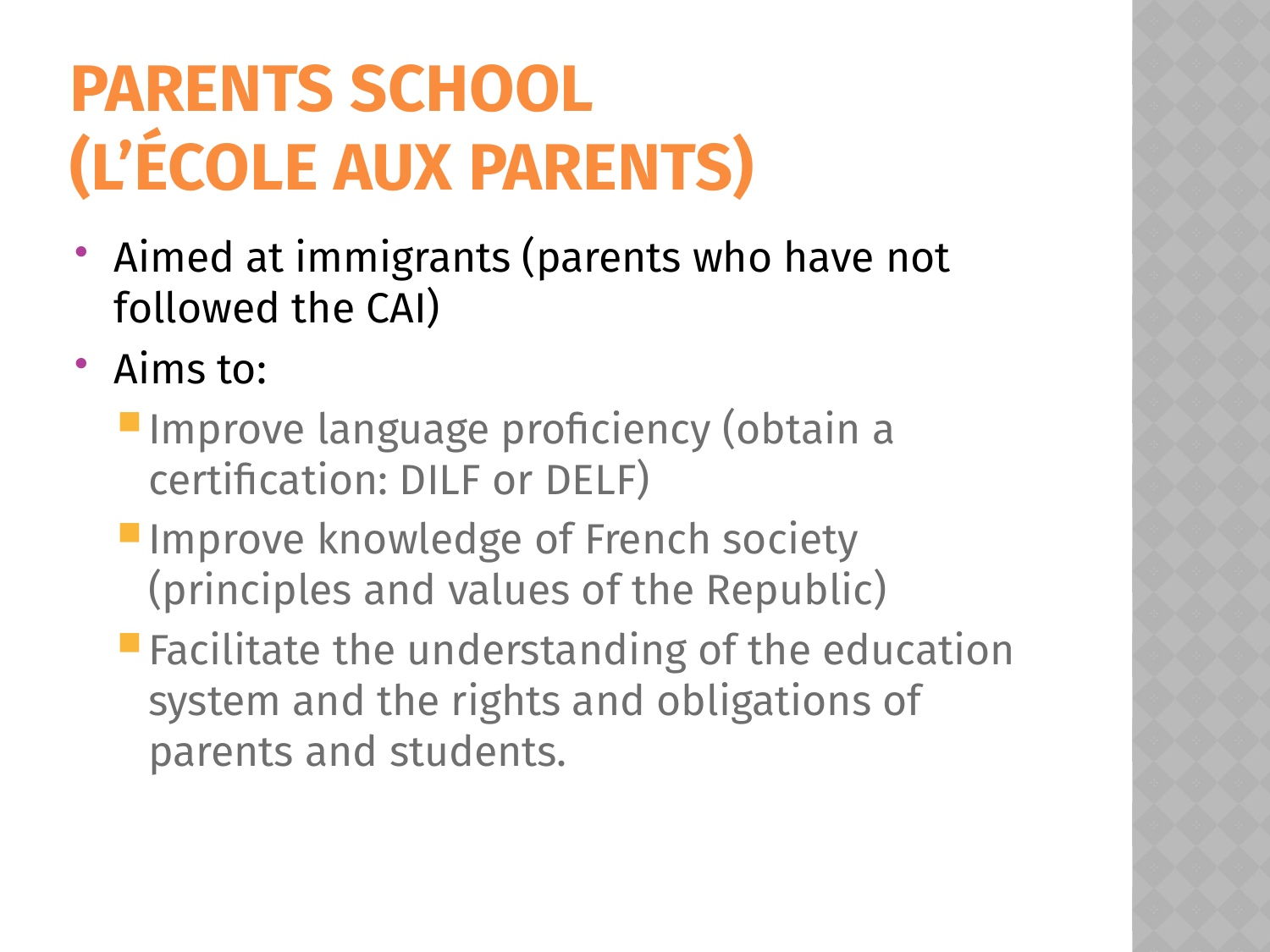

# Parents School (L’école aux parents)
Aimed at immigrants (parents who have not followed the CAI)
Aims to:
Improve language proficiency (obtain a certification: DILF or DELF)
Improve knowledge of French society (principles and values of the Republic)
Facilitate the understanding of the education system and the rights and obligations of parents and students.